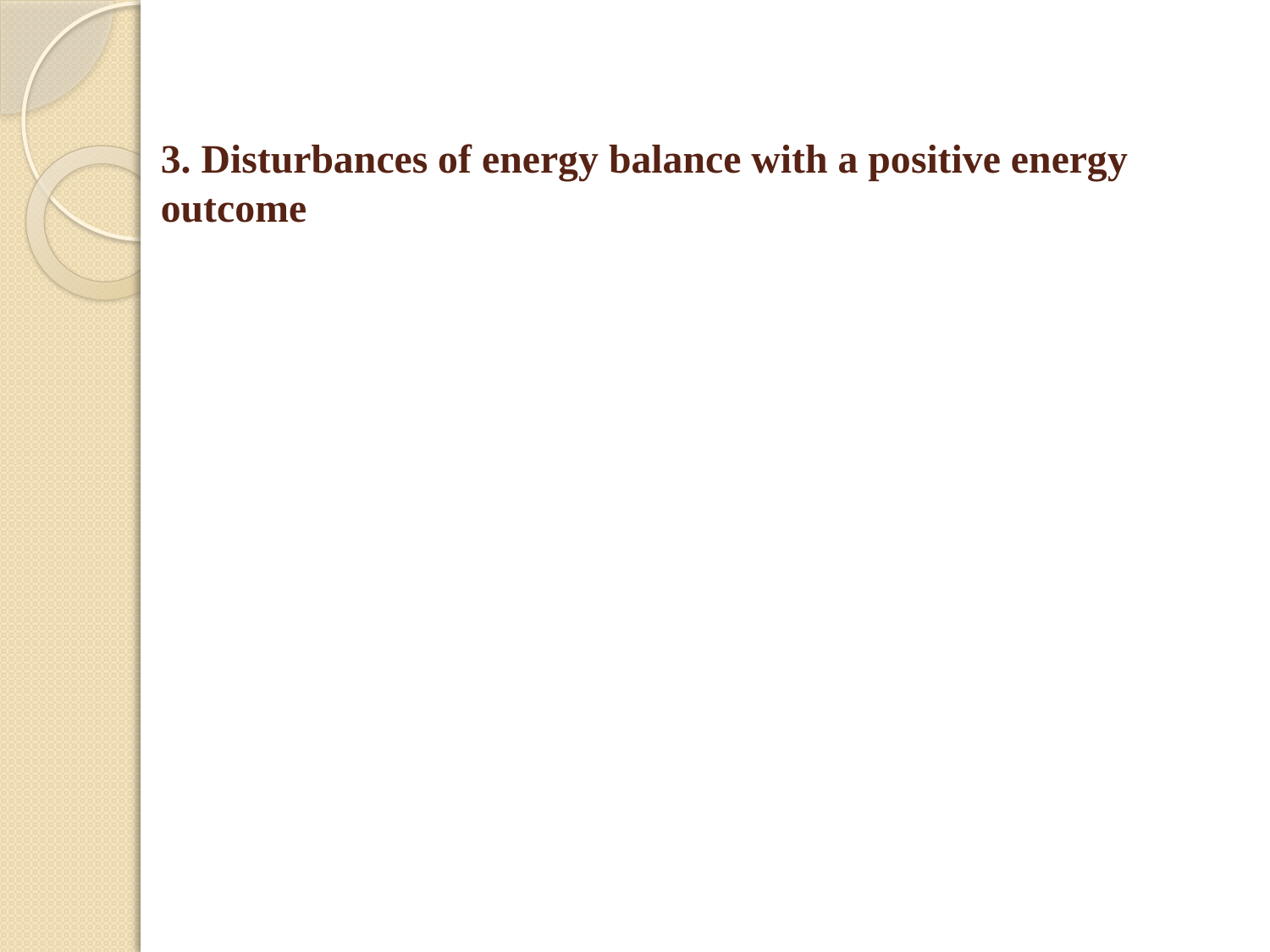

# 3. Disturbances of energy balance with a positive energy outcome